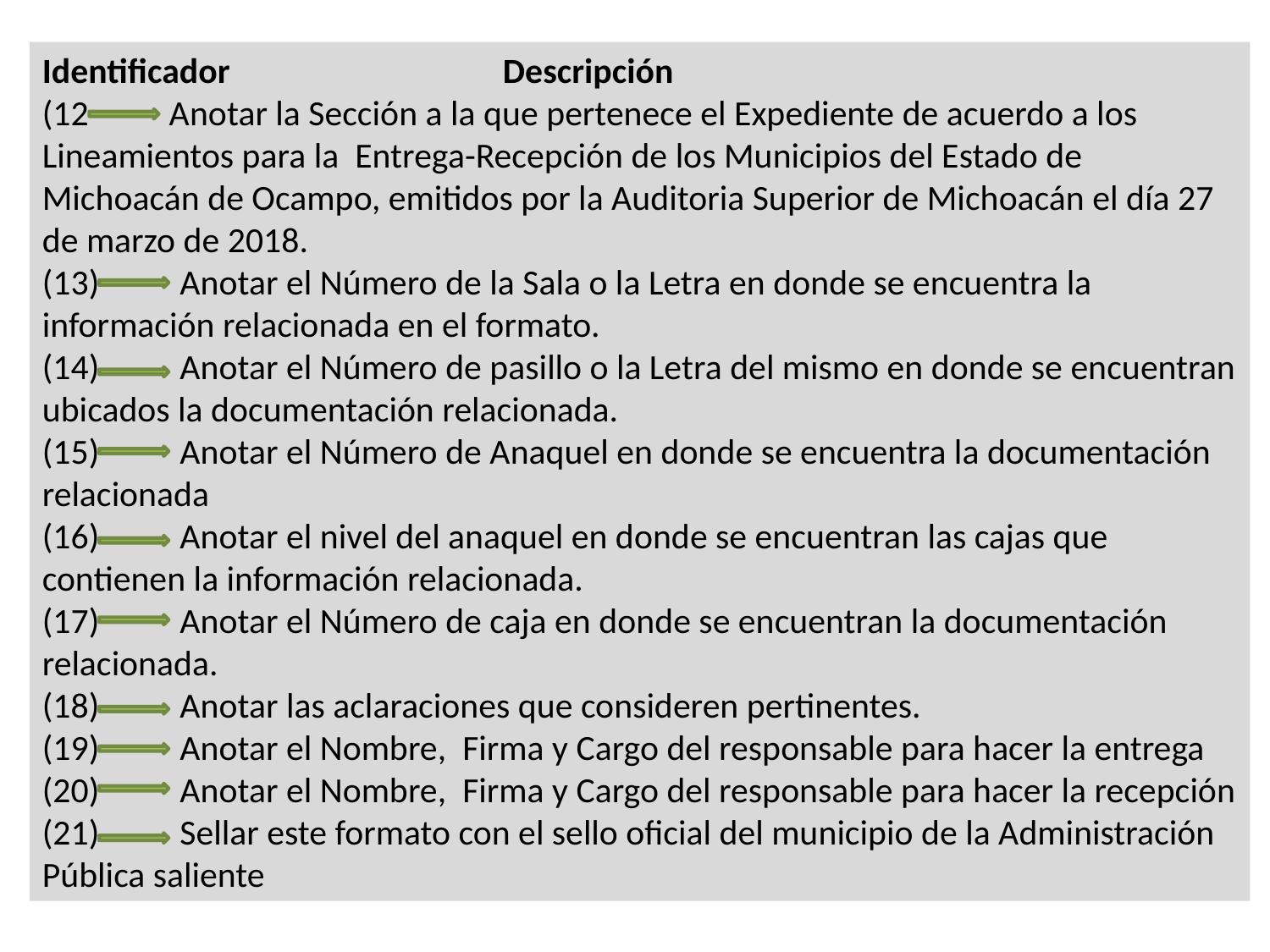

Identificador                                  Descripción
(12          Anotar la Sección a la que pertenece el Expediente de acuerdo a los Lineamientos para la  Entrega-Recepción de los Municipios del Estado de Michoacán de Ocampo, emitidos por la Auditoria Superior de Michoacán el día 27 de marzo de 2018.
(13)          Anotar el Número de la Sala o la Letra en donde se encuentra la información relacionada en el formato.
(14)          Anotar el Número de pasillo o la Letra del mismo en donde se encuentran ubicados la documentación relacionada.
(15)          Anotar el Número de Anaquel en donde se encuentra la documentación relacionada
(16)          Anotar el nivel del anaquel en donde se encuentran las cajas que contienen la información relacionada.
(17)          Anotar el Número de caja en donde se encuentran la documentación relacionada.
(18)          Anotar las aclaraciones que consideren pertinentes.
(19)          Anotar el Nombre,  Firma y Cargo del responsable para hacer la entrega
(20)          Anotar el Nombre,  Firma y Cargo del responsable para hacer la recepción
(21)          Sellar este formato con el sello oficial del municipio de la Administración Pública saliente